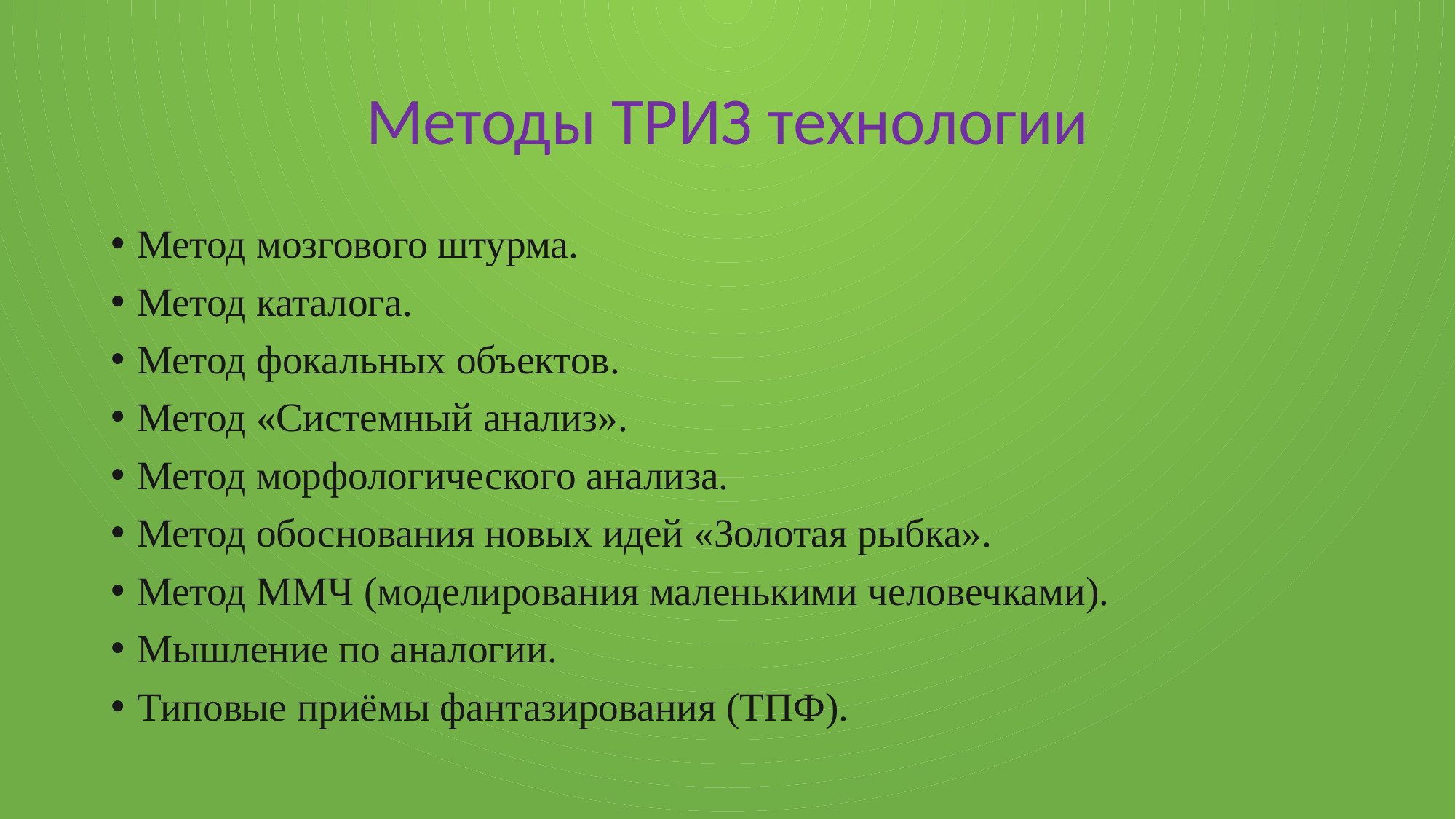

# Методы ТРИЗ технологии
Метод мозгового штурма.
Метод каталога.
Метод фокальных объектов.
Метод «Системный анализ».
Метод морфологического анализа.
Метод обоснования новых идей «Золотая рыбка».
Метод ММЧ (моделирования маленькими человечками).
Мышление по аналогии.
Типовые приёмы фантазирования (ТПФ).